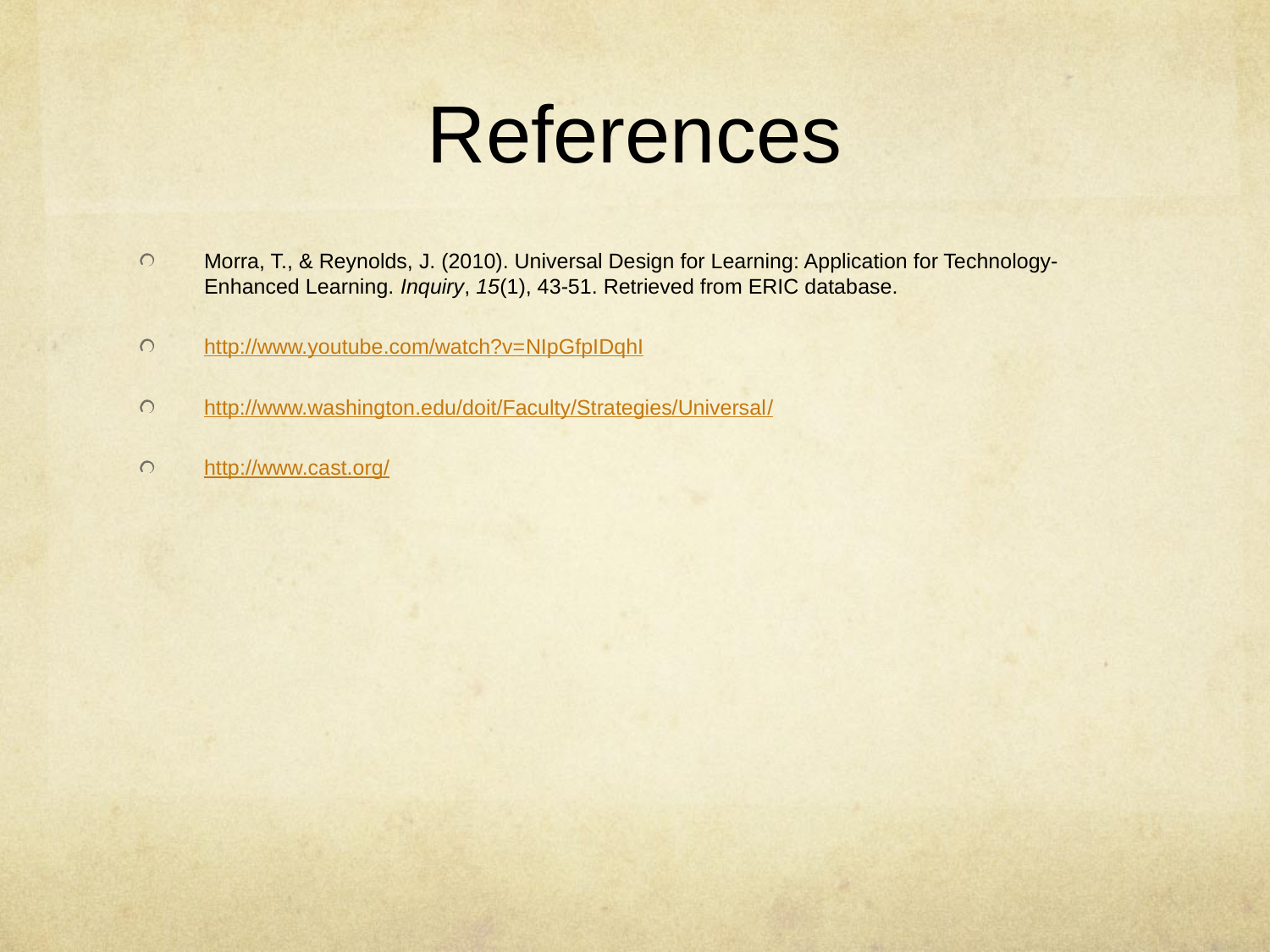

# References
Morra, T., & Reynolds, J. (2010). Universal Design for Learning: Application for Technology-Enhanced Learning. Inquiry, 15(1), 43-51. Retrieved from ERIC database.
http://www.youtube.com/watch?v=NIpGfpIDqhI
http://www.washington.edu/doit/Faculty/Strategies/Universal/
http://www.cast.org/